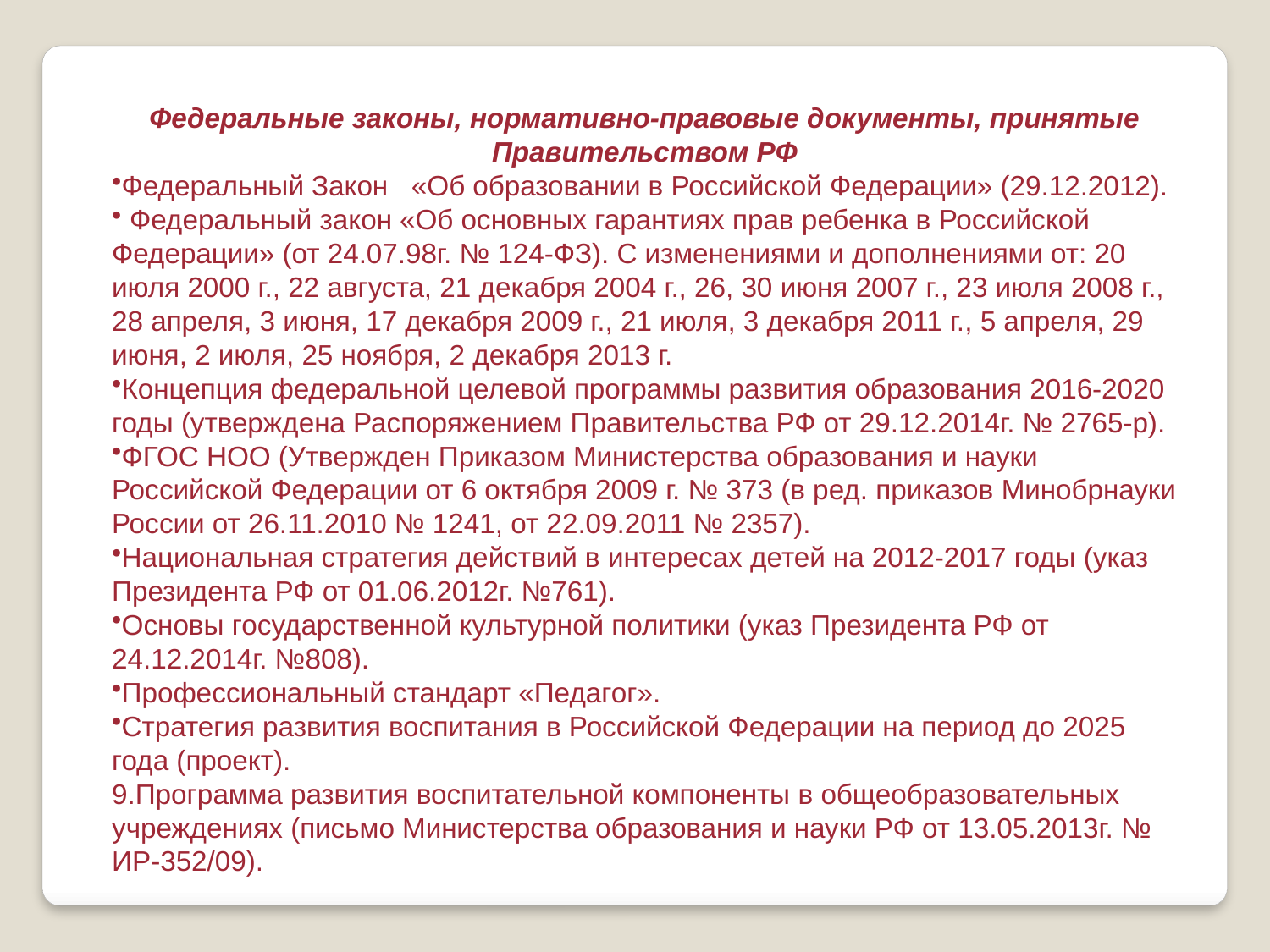

Федеральные законы, нормативно-правовые документы, принятые Правительством РФ
Федеральный Закон   «Об образовании в Российской Федерации» (29.12.2012).
 Федеральный закон «Об основных гарантиях прав ребенка в Российской Федерации» (от 24.07.98г. № 124-ФЗ). С изменениями и дополнениями от: 20 июля 2000 г., 22 августа, 21 декабря 2004 г., 26, 30 июня 2007 г., 23 июля 2008 г., 28 апреля, 3 июня, 17 декабря 2009 г., 21 июля, 3 декабря 2011 г., 5 апреля, 29 июня, 2 июля, 25 ноября, 2 декабря 2013 г.
Концепция федеральной целевой программы развития образования 2016-2020 годы (утверждена Распоряжением Правительства РФ от 29.12.2014г. № 2765-р).
ФГОС НОО (Утвержден Приказом Министерства образования и науки Российской Федерации от 6 октября 2009 г. № 373 (в ред. приказов Минобрнауки России от 26.11.2010 № 1241, от 22.09.2011 № 2357).
Национальная стратегия действий в интересах детей на 2012-2017 годы (указ Президента РФ от 01.06.2012г. №761).
Основы государственной культурной политики (указ Президента РФ от 24.12.2014г. №808).
Профессиональный стандарт «Педагог».
Стратегия развития воспитания в Российской Федерации на период до 2025 года (проект).
9.Программа развития воспитательной компоненты в общеобразовательных учреждениях (письмо Министерства образования и науки РФ от 13.05.2013г. № ИР-352/09).